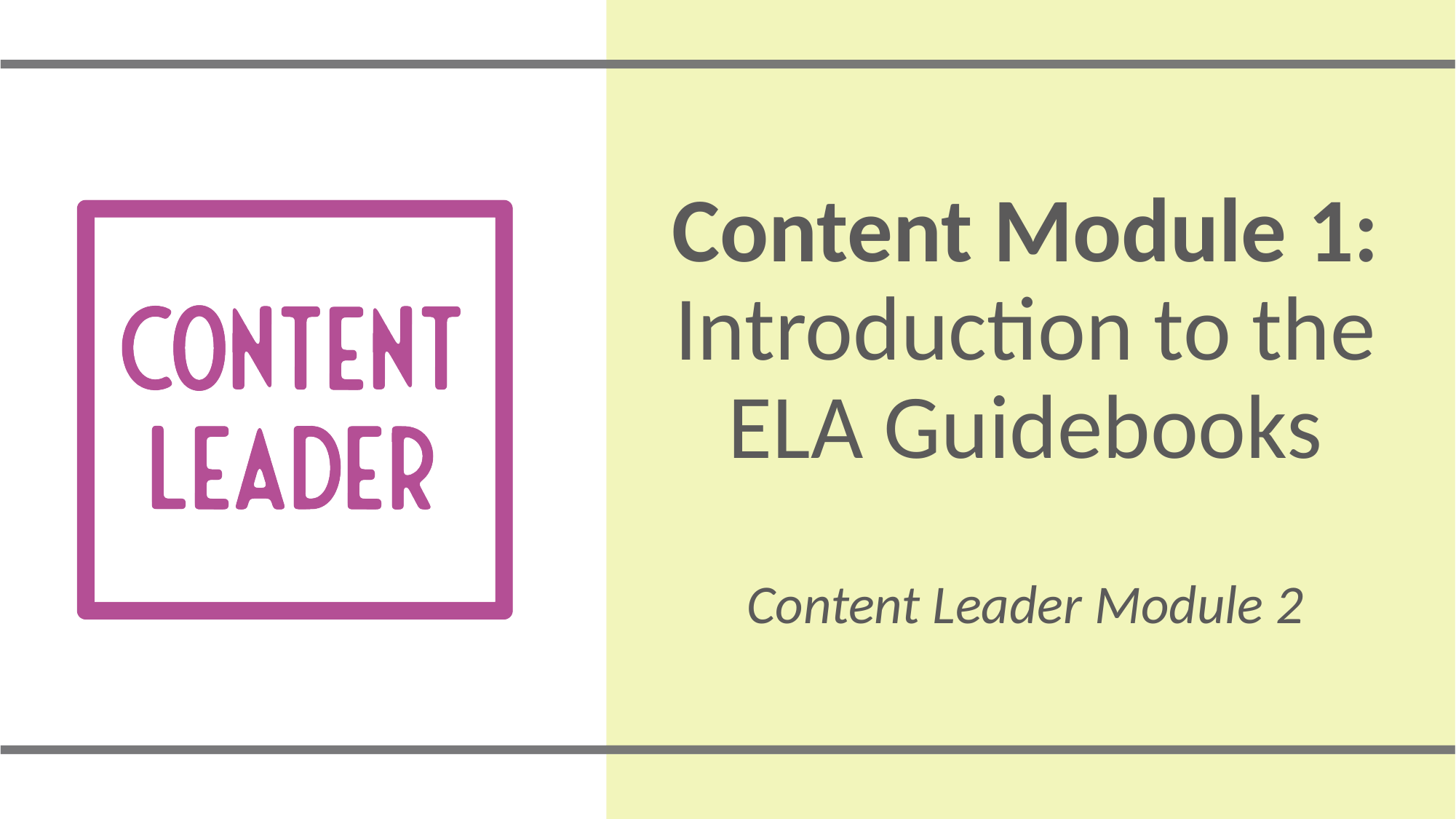

# Content Module 1: Introduction to the ELA Guidebooks Content Leader Module 2